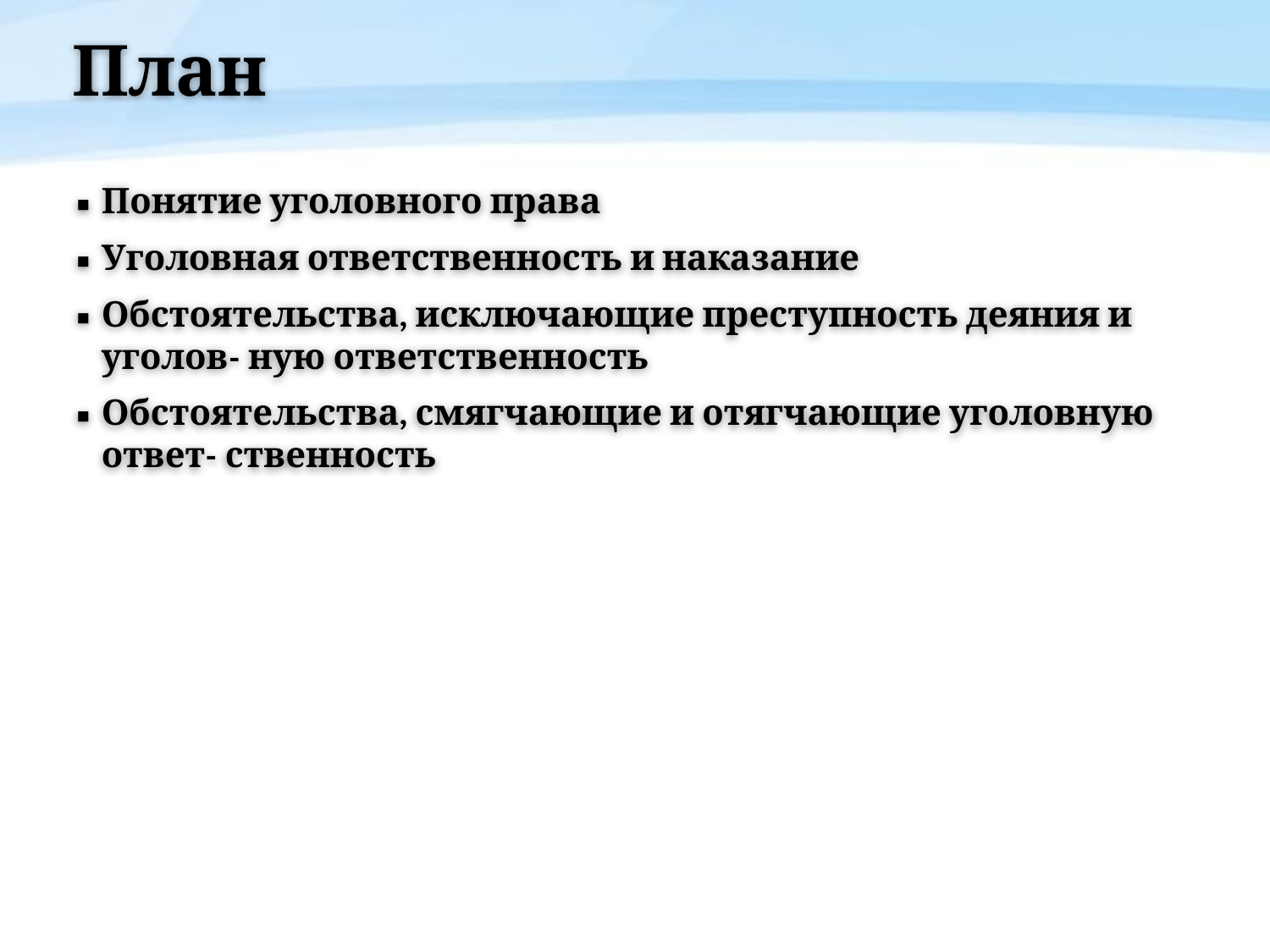

# План
Понятие уголовного права
Уголовная ответственность и наказание
Обстоятельства, исключающие преступность деяния и уголов- ную ответственность
Обстоятельства, смягчающие и отягчающие уголовную ответ- ственность